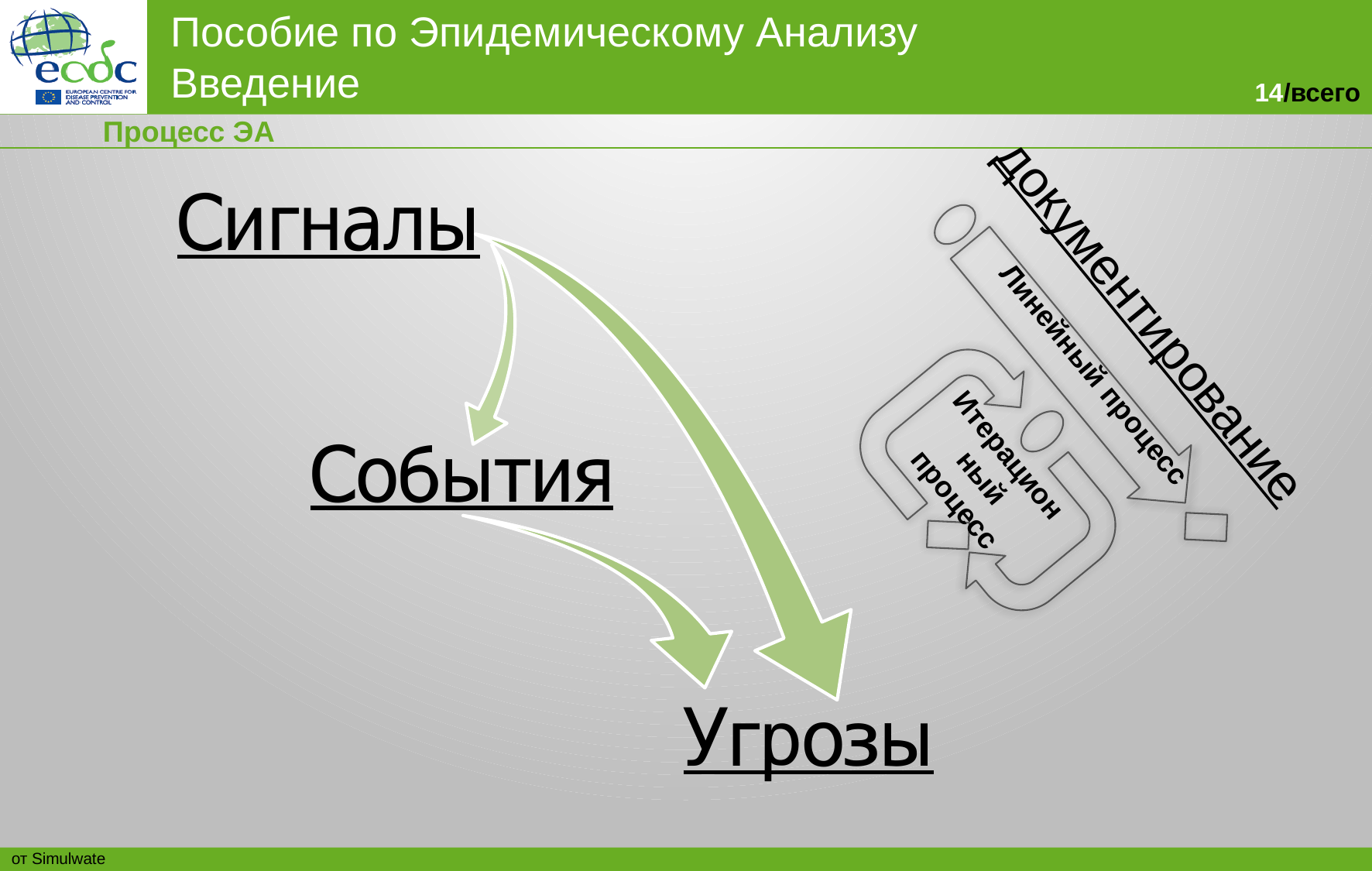

Процесс ЭА
Сигналы

События
Угрозы

Линейный процесс
Итерационный процесс

документирование